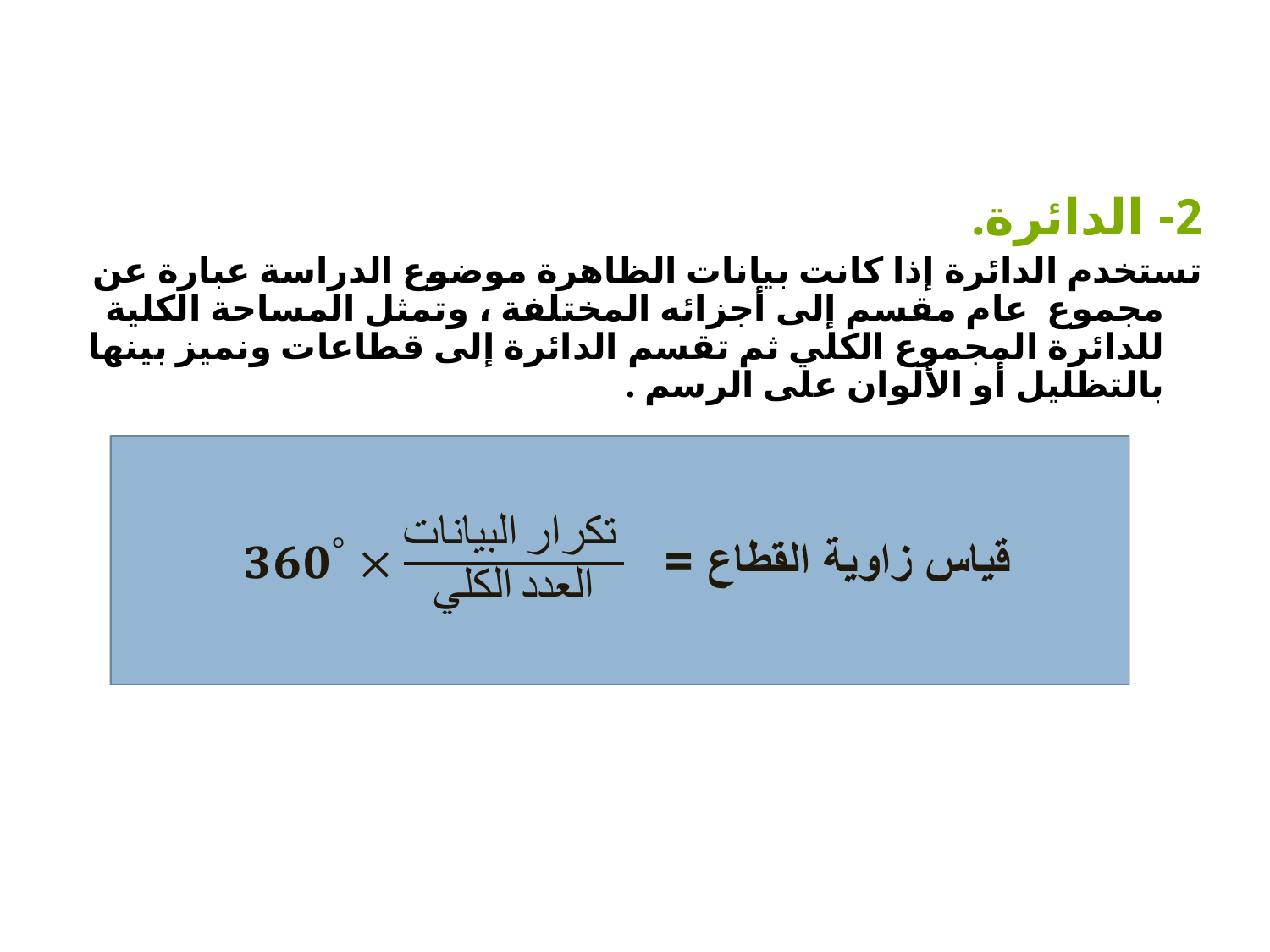

2- الدائرة.
تستخدم الدائرة إذا كانت بيانات الظاهرة موضوع الدراسة عبارة عن مجموع  عام مقسم إلى أجزائه المختلفة ، وتمثل المساحة الكلية للدائرة المجموع الكلي ثم تقسم الدائرة إلى قطاعات ونميز بينها بالتظليل أو الألوان على الرسم .